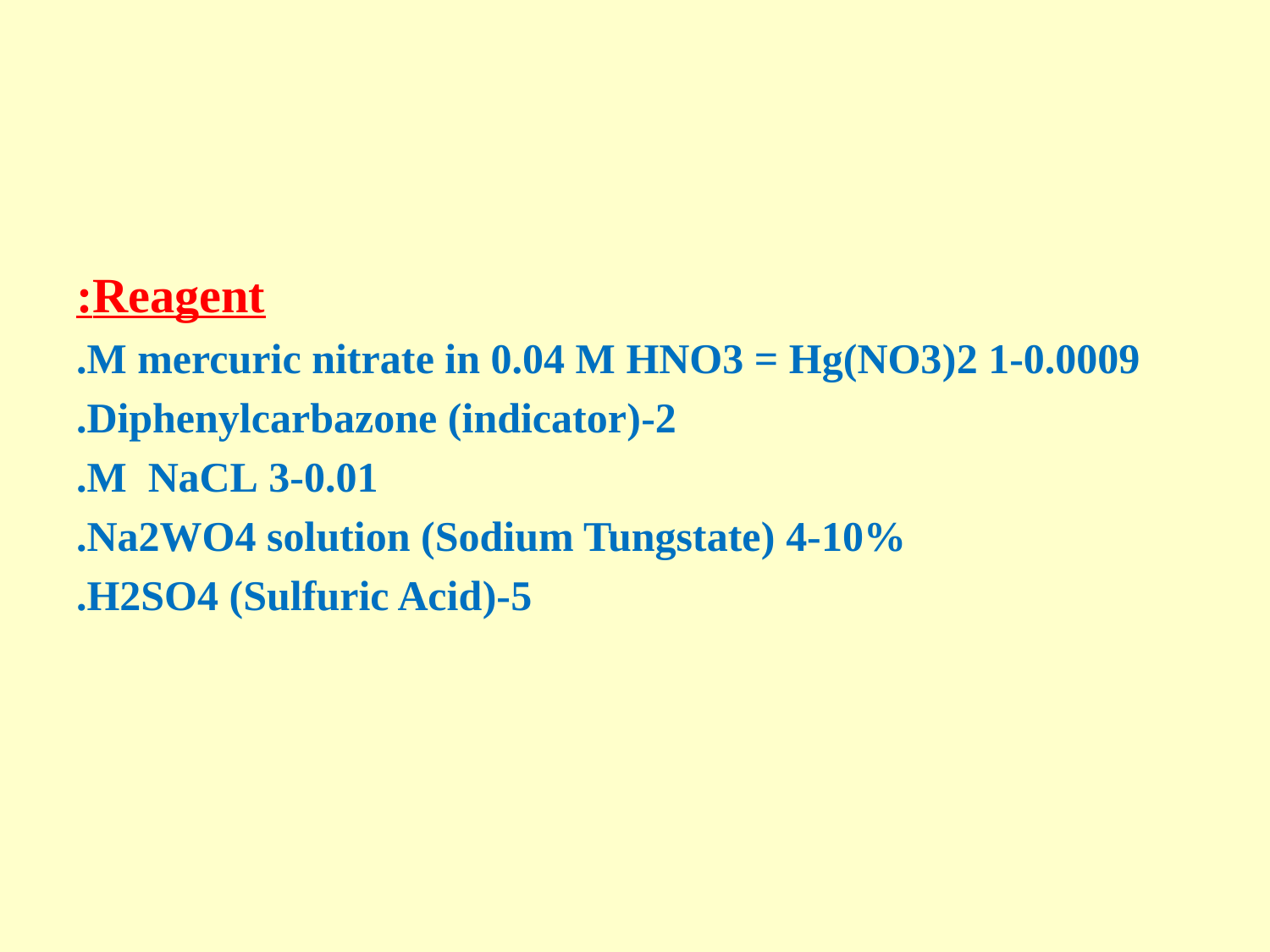

#

Reagent:
1-0.0009 M mercuric nitrate in 0.04 M HNO3 = Hg(NO3)2.
2-Diphenylcarbazone (indicator).
3-0.01 M  NaCL.
4-10% Na2WO4 solution (Sodium Tungstate).
5-H2SO4 (Sulfuric Acid).